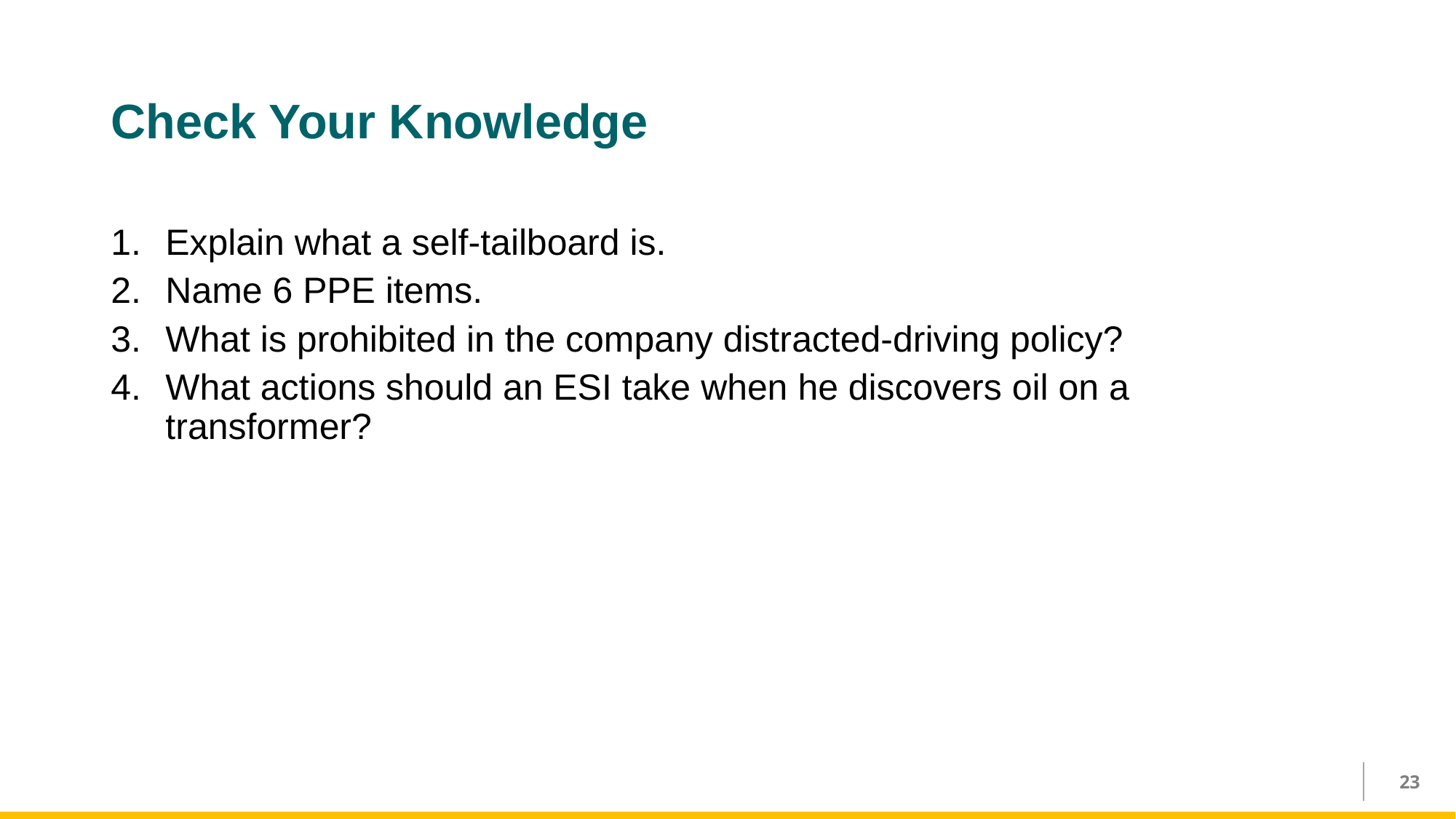

# Check Your Knowledge
Explain what a self-tailboard is.
Name 6 PPE items.
What is prohibited in the company distracted-driving policy?
What actions should an ESI take when he discovers oil on a transformer?